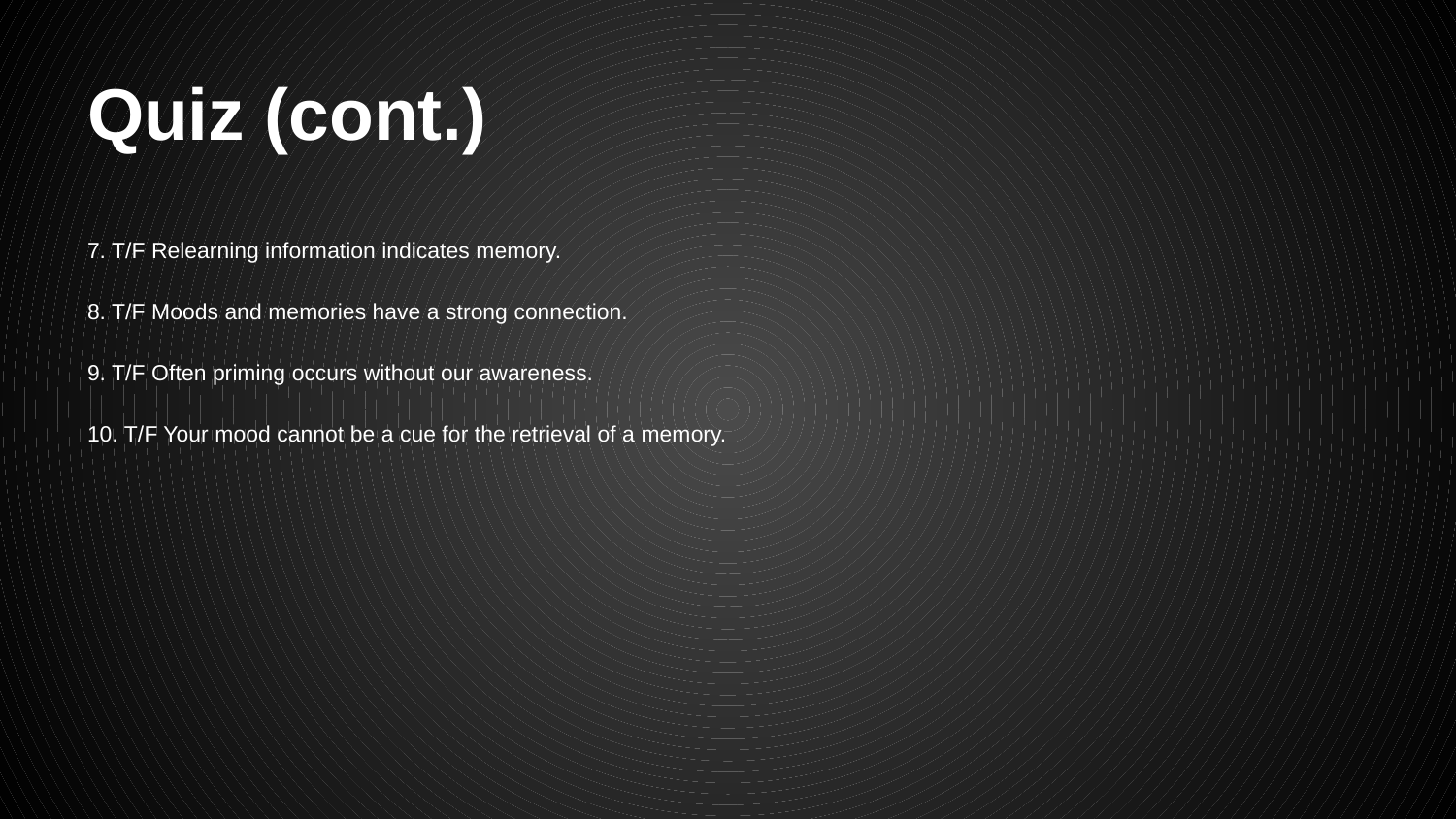

# Quiz (cont.)

7. T/F Relearning information indicates memory.

8. T/F Moods and memories have a strong connection.

9. T/F Often priming occurs without our awareness.

10. T/F Your mood cannot be a cue for the retrieval of a memory.